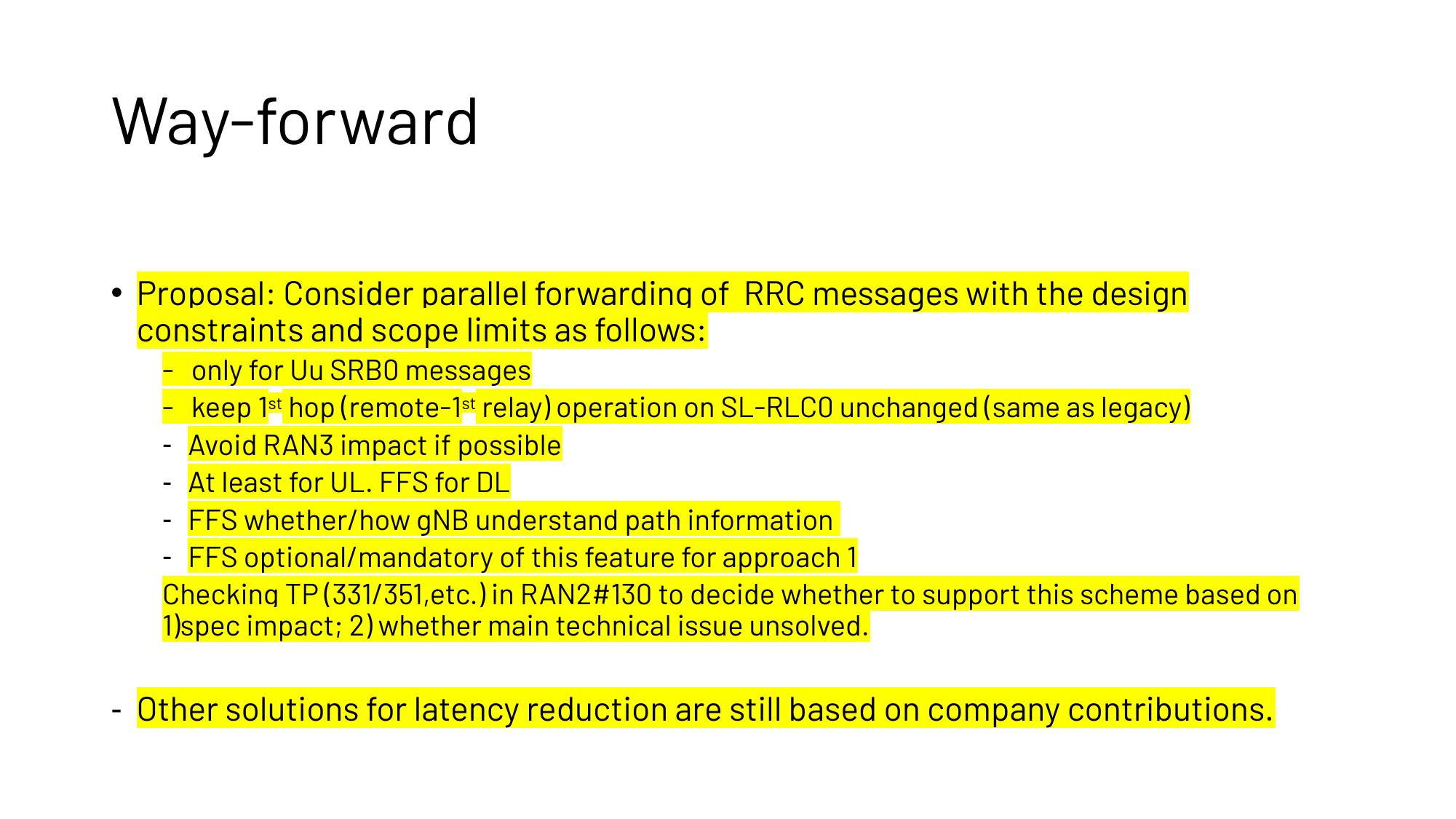

# Way-forward

Proposal: Consider parallel forwarding of  RRC messages with the design constraints and scope limits as follows:
-   only for Uu SRB0 messages
-   keep 1st hop (remote-1st relay) operation on SL-RLC0 unchanged (same as legacy)
Avoid RAN3 impact if possible
At least for UL. FFS for DL
FFS whether/how gNB understand path information
FFS optional/mandatory of this feature for approach 1
Checking TP (331/351,etc.) in RAN2#130 to decide whether to support this scheme based on 1)spec impact; 2) whether main technical issue unsolved.

Other solutions for latency reduction are still based on company contributions.